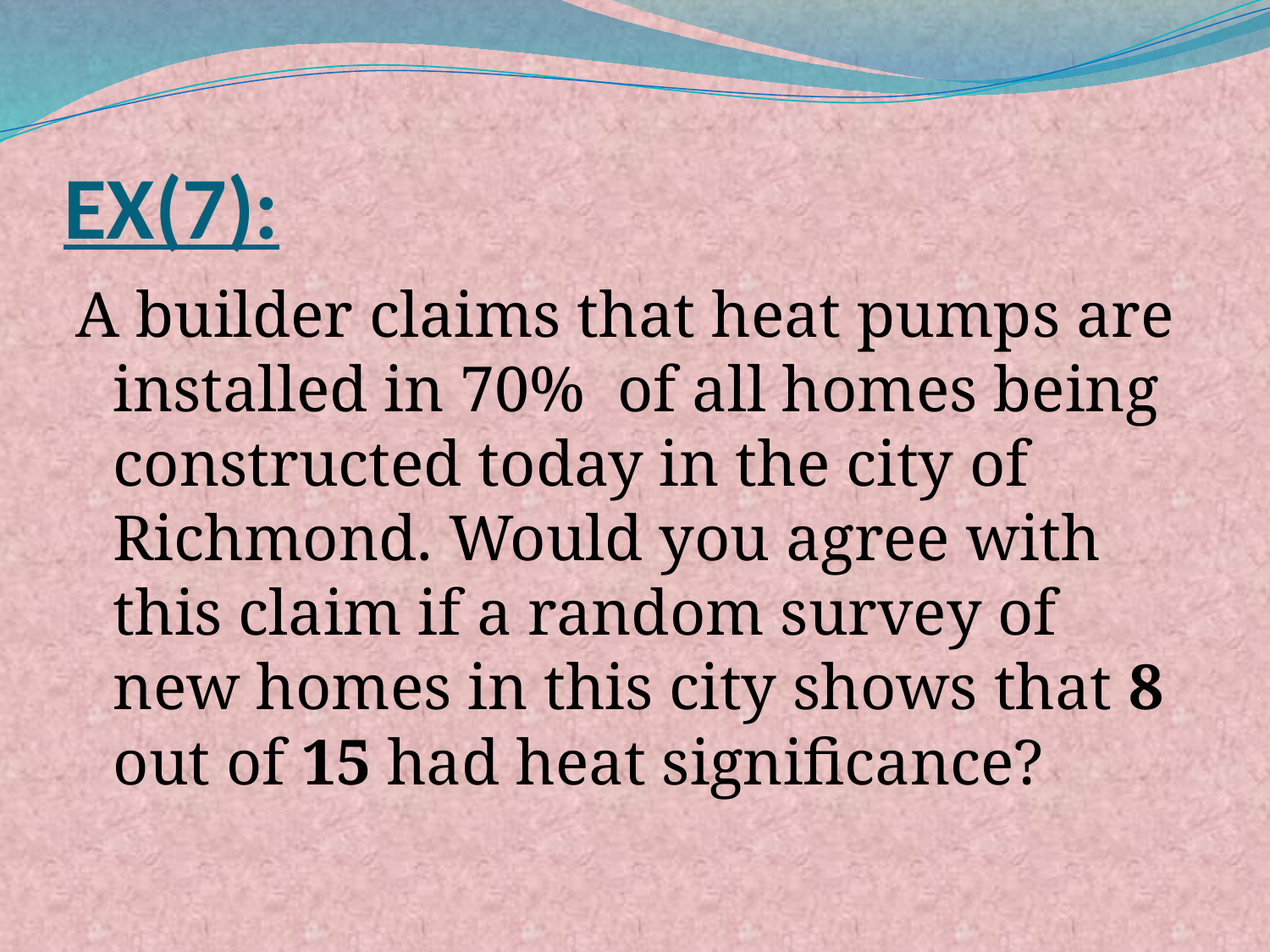

# EX(7):
A builder claims that heat pumps are installed in 70%  of all homes being constructed today in the city of Richmond. Would you agree with this claim if a random survey of new homes in this city shows that 8 out of 15 had heat significance?